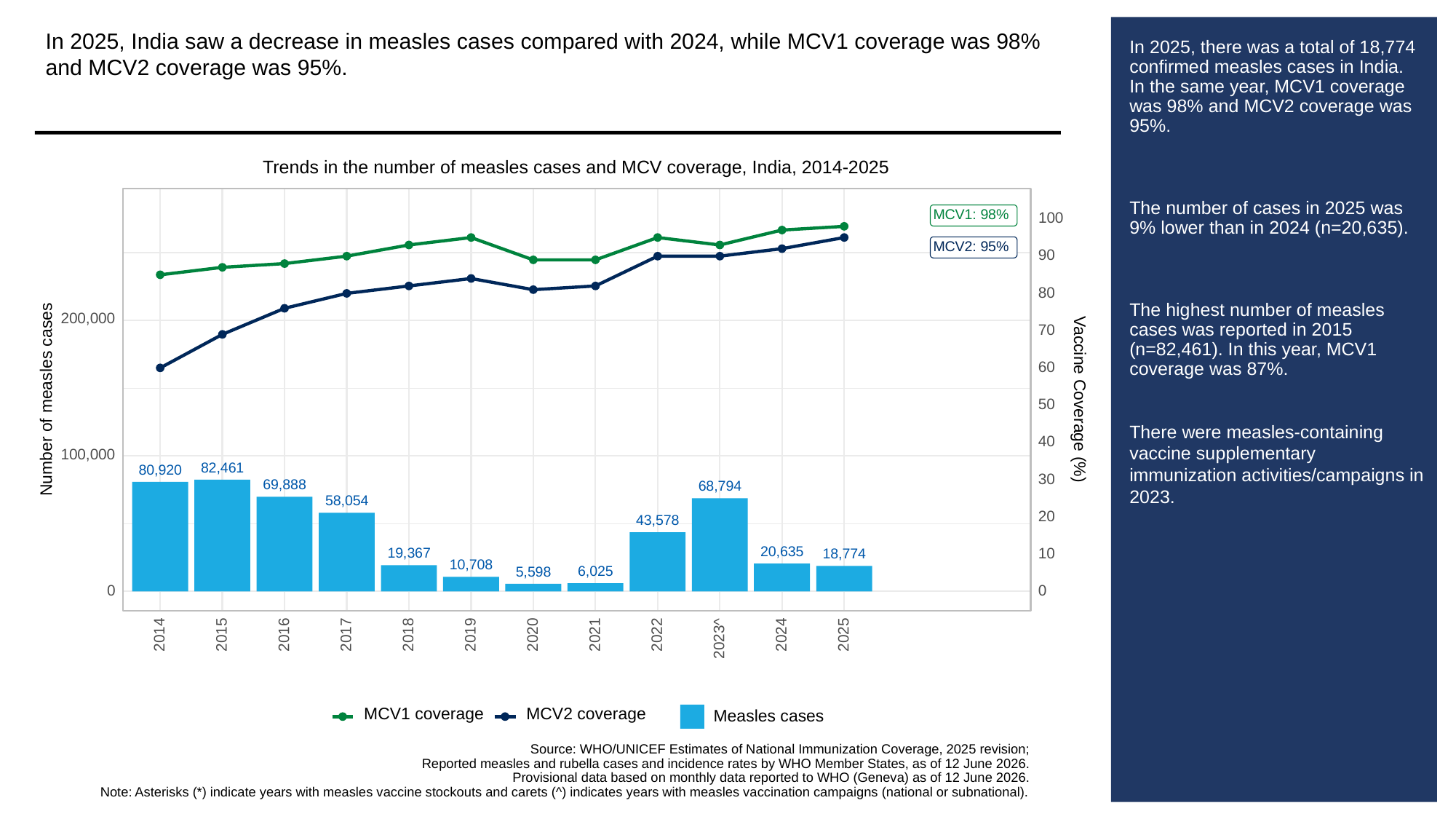

In 2025, India saw a decrease in measles cases compared with 2024, while MCV1 coverage was 98% and MCV2 coverage was 95%.
# In 2025, there was a total of 18,774 confirmed measles cases in India. In the same year, MCV1 coverage was 98% and MCV2 coverage was 95%.

The number of cases in 2025 was 9% lower than in 2024 (n=20,635).

The highest number of measles cases was reported in 2015 (n=82,461). In this year, MCV1 coverage was 87%.

There were measles-containing vaccine supplementary immunization activities/campaigns in 2023.

Trends in the number of measles cases and MCV coverage, India, 2014-2025

MCV1: 98%
100

MCV2: 95%

90

80

200,000

70

60

Vaccine Coverage (%)
Number of measles cases
50
40
100,000

82,461
80,920
30
69,888

68,794

58,054

20

43,578

20,635
19,367
10
18,774
10,708

6,025

5,598

0
0

2014
2015
2016
2017
2018
2019
2020
2021
2022
2024
2025
2023^

MCV1 coverage
MCV2 coverage
Measles cases

Source: WHO/UNICEF Estimates of National Immunization Coverage, 2025 revision;
Reported measles and rubella cases and incidence rates by WHO Member States, as of 12 June 2026.
Provisional data based on monthly data reported to WHO (Geneva) as of 12 June 2026.
Note: Asterisks (*) indicate years with measles vaccine stockouts and carets (^) indicates years with measles vaccination campaigns (national or subnational).